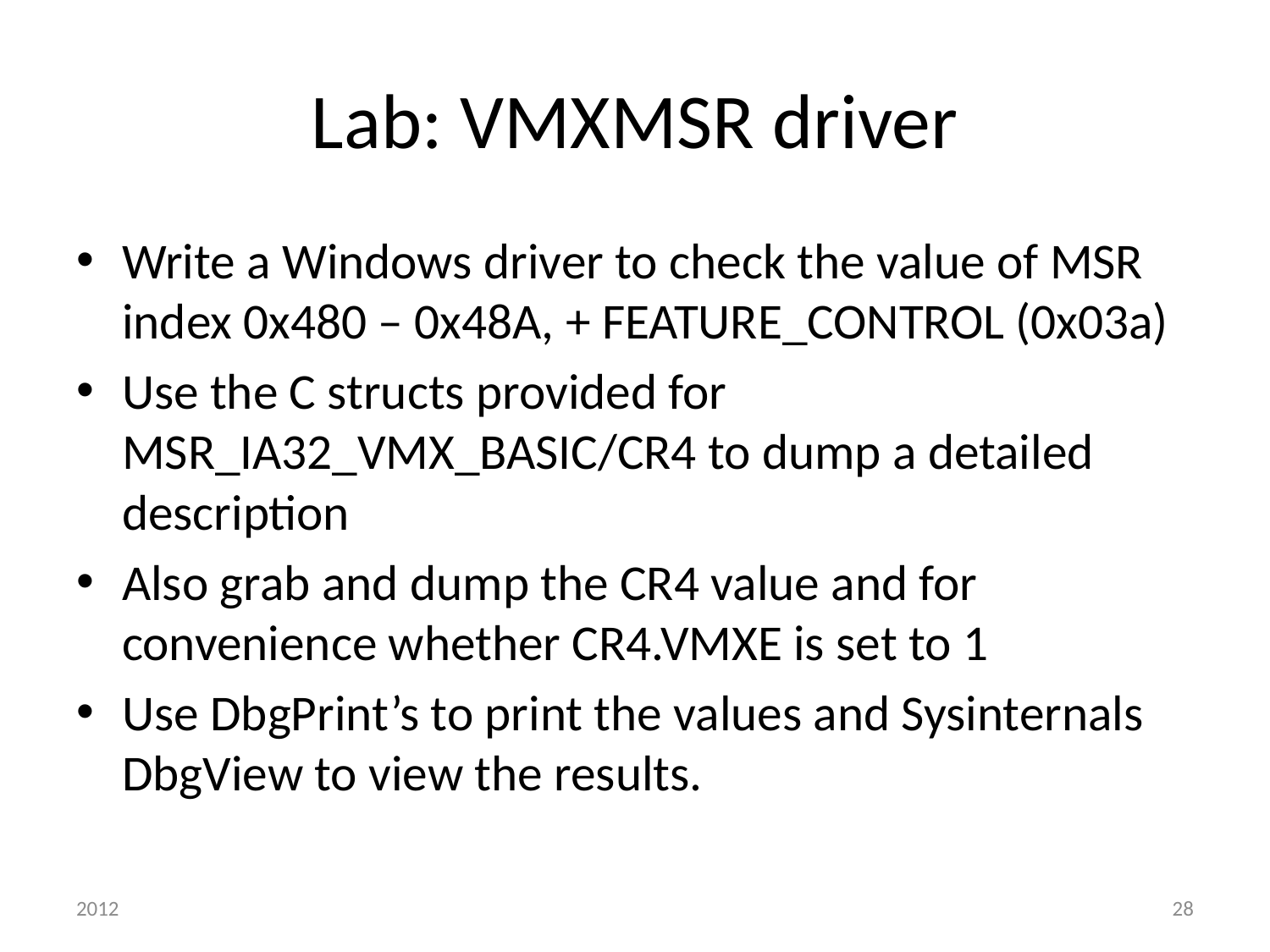

# Lab: VMXMSR driver
Write a Windows driver to check the value of MSR index 0x480 – 0x48A, + FEATURE_CONTROL (0x03a)
Use the C structs provided for MSR_IA32_VMX_BASIC/CR4 to dump a detailed description
Also grab and dump the CR4 value and for convenience whether CR4.VMXE is set to 1
Use DbgPrint’s to print the values and Sysinternals DbgView to view the results.
2012

28